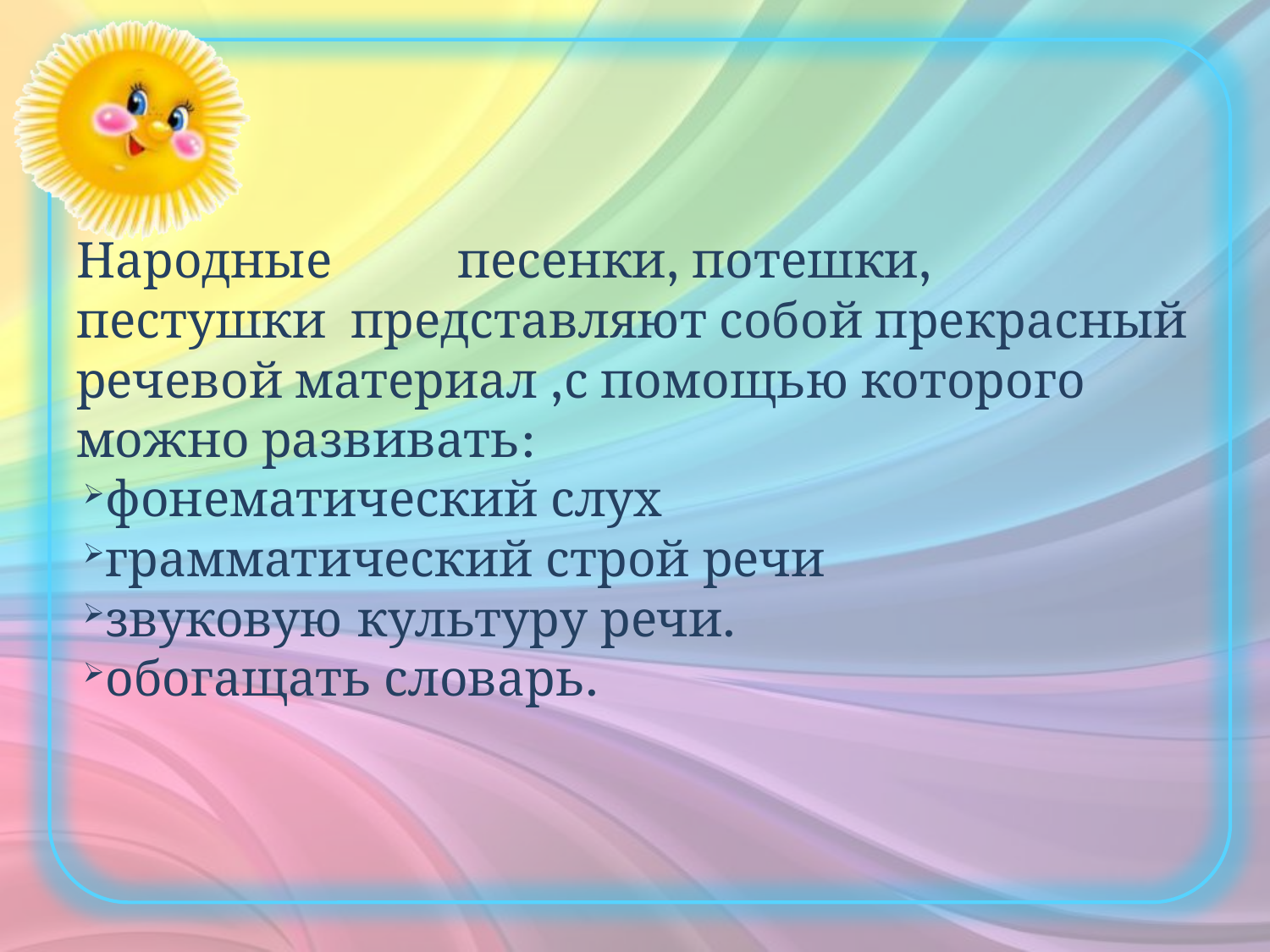

#
Народные	песенки, потешки, пестушки  представляют собой прекрасный речевой материал ,с помощью которого можно развивать:
фонематический слух
грамматический строй речи
звуковую	культуру речи.
обогащать словарь.